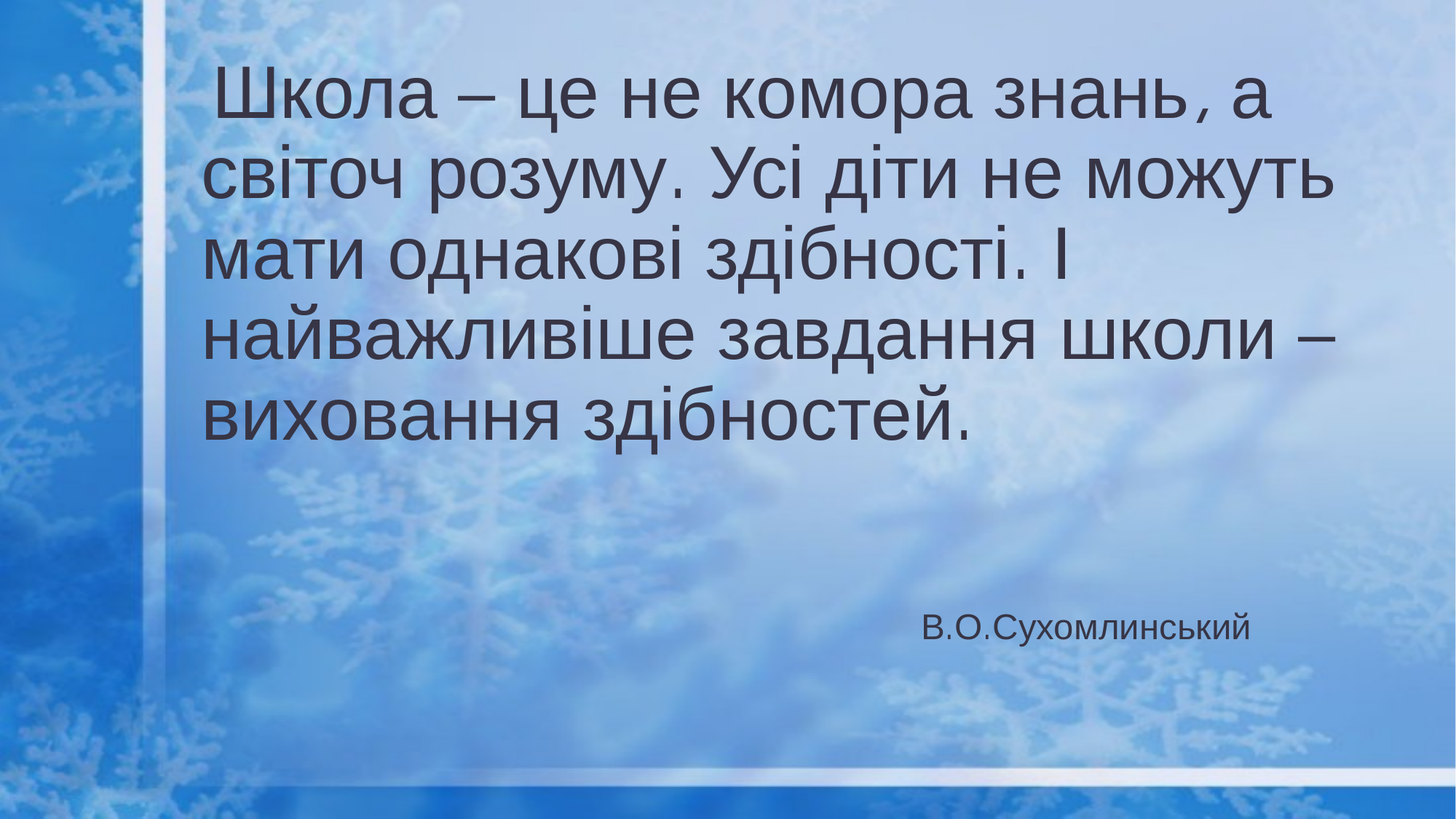

Школа – це не комора знань, а світоч розуму. Усі діти не можуть мати однакові здібності. І найважливіше завдання школи – виховання здібностей.

                                   В.О.Сухомлинський